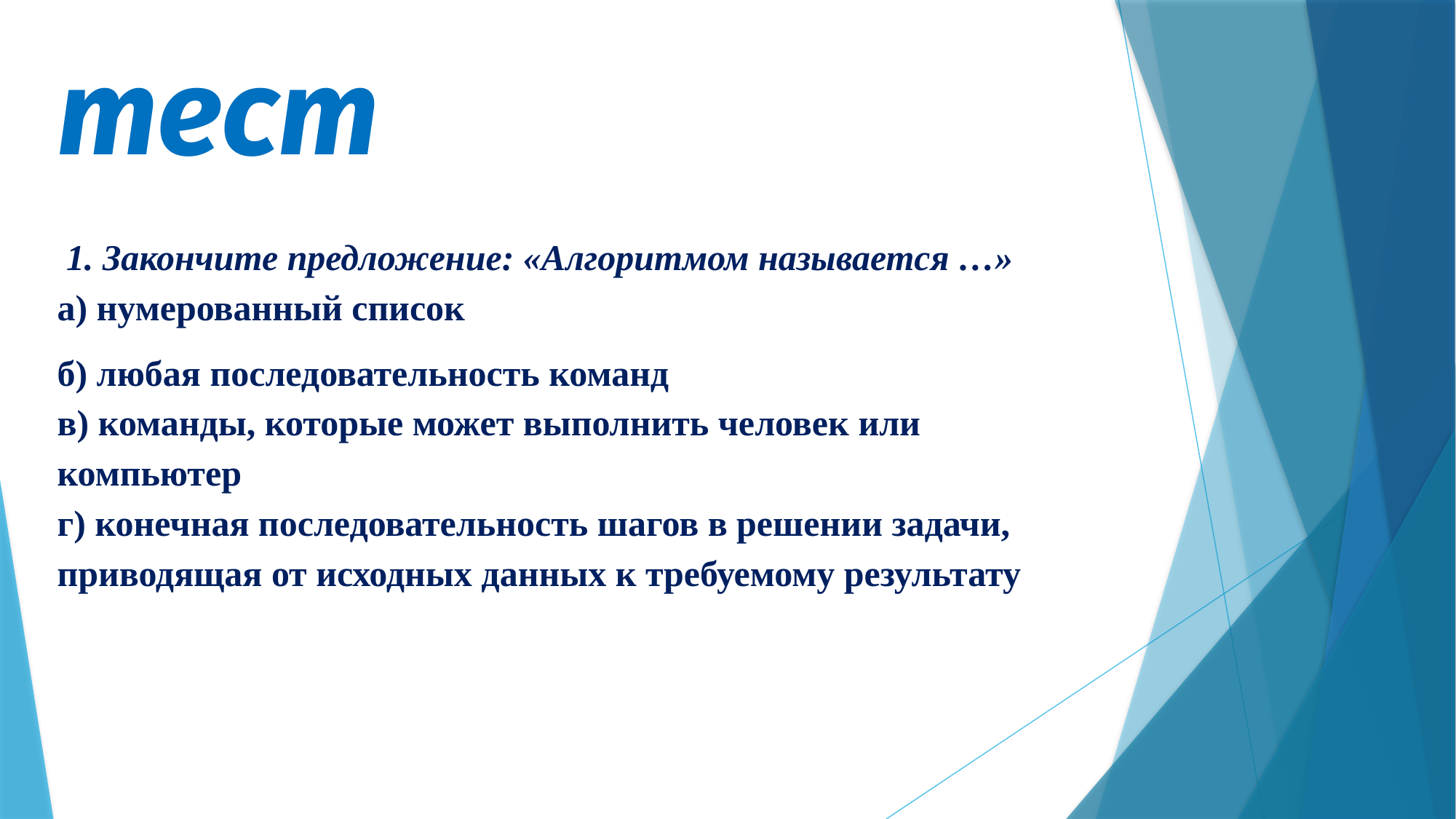

тест
 1. Закончите предложение: «Алгоритмом называется …»
а) нумерованный список
б) любая последовательность команд
в) команды, которые может выполнить человек или компьютер
г) конечная последовательность шагов в решении задачи, приводящая от исходных данных к требуемому результату